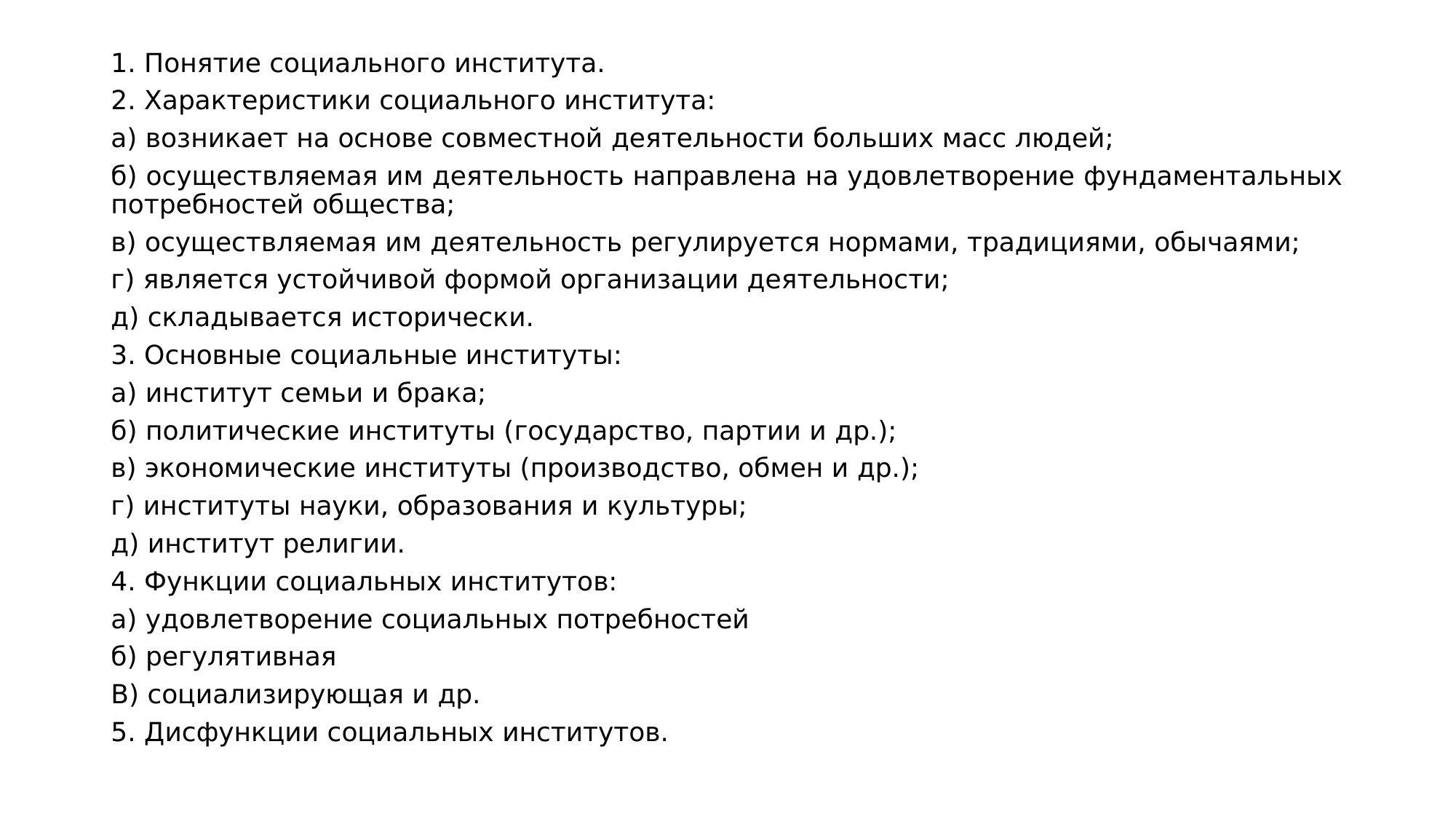

1. Понятие социального института.
2. Характеристики социального института:
а) возникает на основе совместной деятельности больших масс людей;
б) осуществляемая им деятельность направлена на удовлетворение фундаментальных потребностей общества;
в) осуществляемая им деятельность регулируется нормами, традициями, обычаями;
г) является устойчивой формой организации деятельности;
д) складывается исторически.
3. Основные социальные институты:
а) институт семьи и брака;
б) политические институты (государство, партии и др.);
в) экономические институты (производство, обмен и др.);
г) институты науки, образования и культуры;
д) институт религии.
4. Функции социальных институтов:
а) удовлетворение социальных потребностей
б) регулятивная
В) социализирующая и др.
5. Дисфункции социальных институтов.